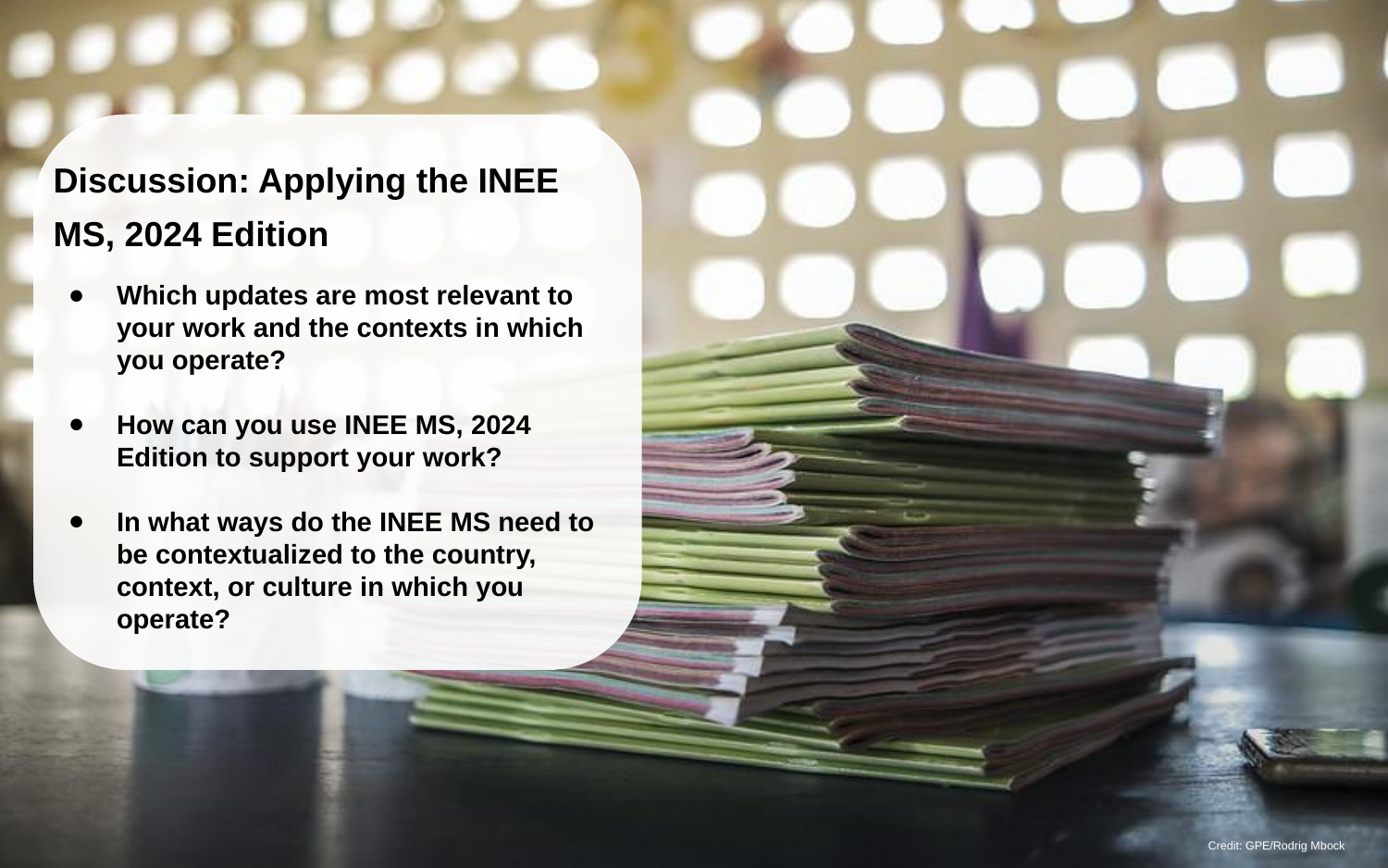

Discussion: Applying the INEE MS, 2024 Edition
Which updates are most relevant to your work and the contexts in which you operate?
How can you use INEE MS, 2024 Edition to support your work?

In what ways do the INEE MS need to be contextualized to the country, context, or culture in which you operate?

Credit: GPE/Rodrig Mbock